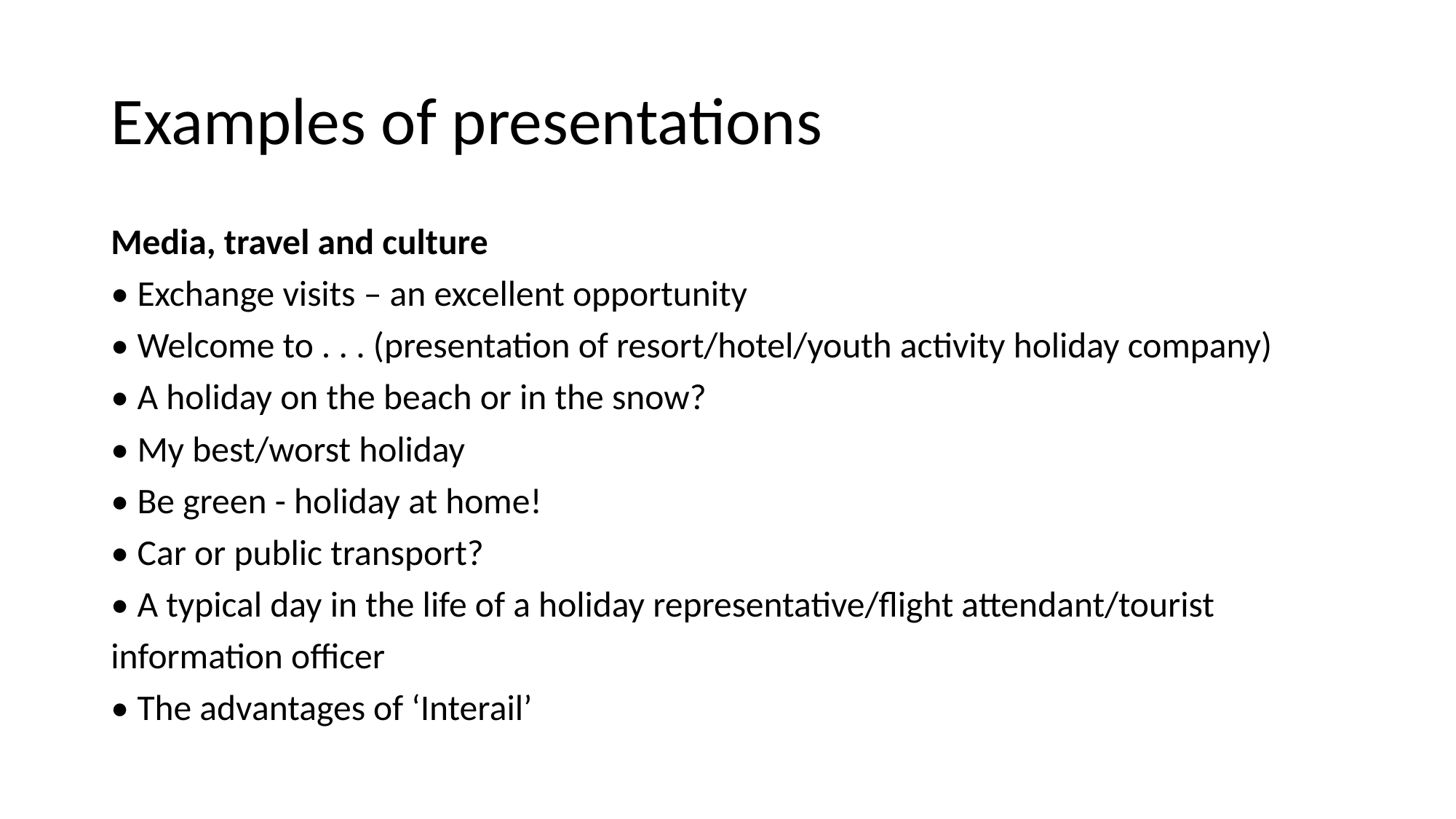

# Examples of presentations
Media, travel and culture
• Exchange visits – an excellent opportunity
• Welcome to . . . (presentation of resort/hotel/youth activity holiday company)
• A holiday on the beach or in the snow?
• My best/worst holiday
• Be green - holiday at home!
• Car or public transport?
• A typical day in the life of a holiday representative/flight attendant/tourist
information officer
• The advantages of ‘Interail’